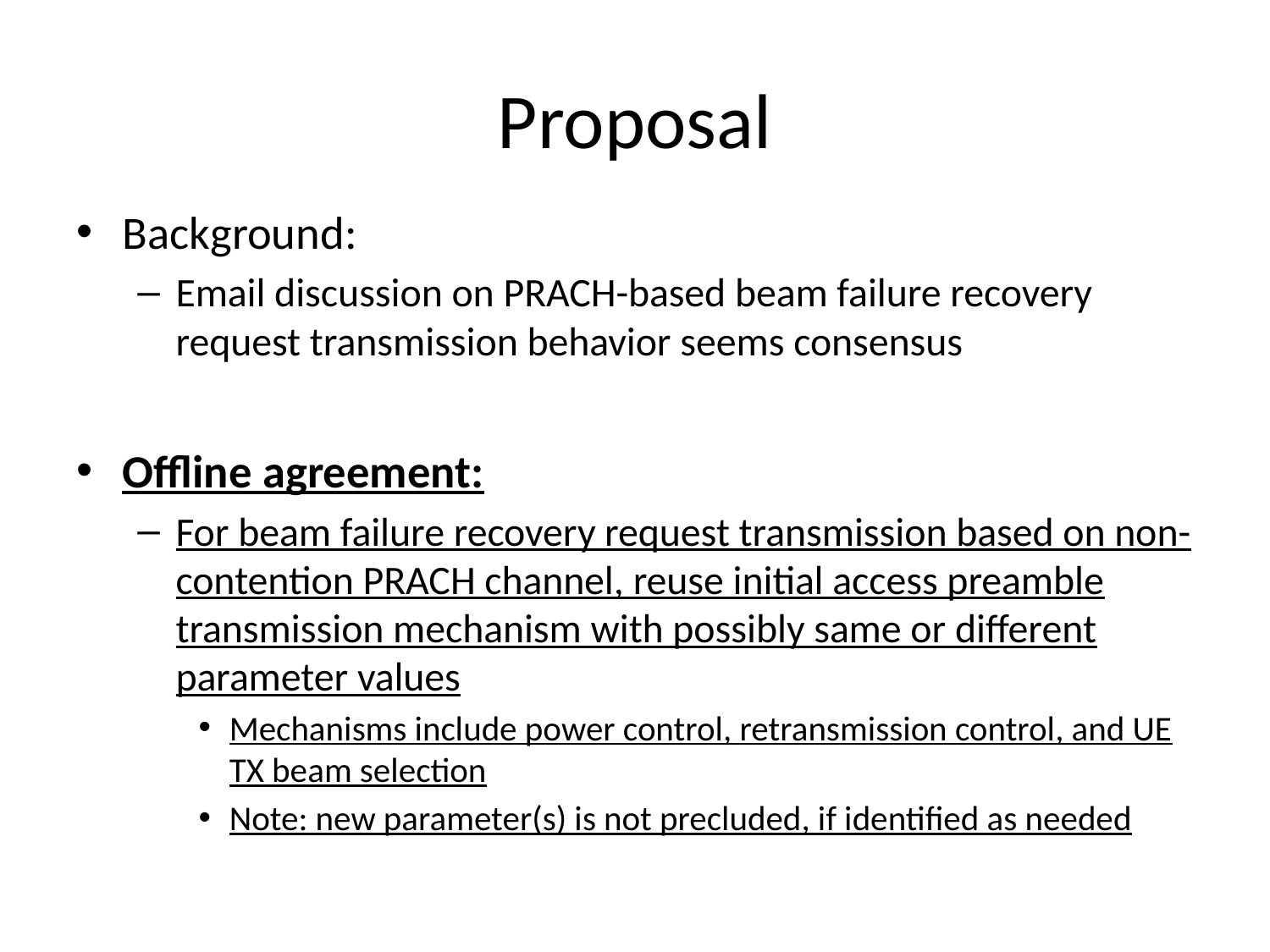

# Proposal
Background:
Email discussion on PRACH-based beam failure recovery request transmission behavior seems consensus

Offline agreement:
For beam failure recovery request transmission based on non-contention PRACH channel, reuse initial access preamble transmission mechanism with possibly same or different parameter values
Mechanisms include power control, retransmission control, and UE TX beam selection
Note: new parameter(s) is not precluded, if identified as needed